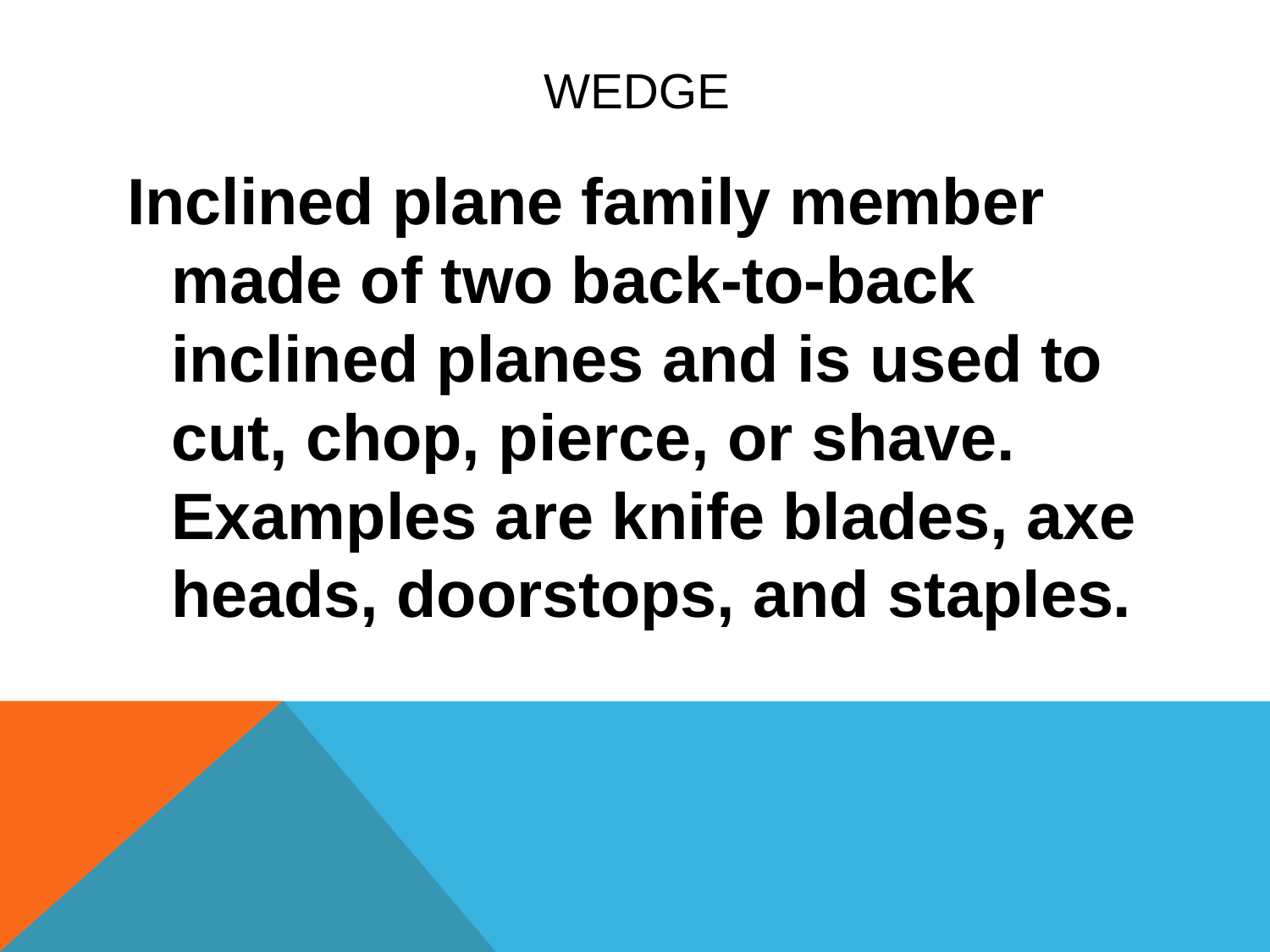

# Wedge
Inclined plane family member made of two back-to-back inclined planes and is used to cut, chop, pierce, or shave.  Examples are knife blades, axe heads, doorstops, and staples.